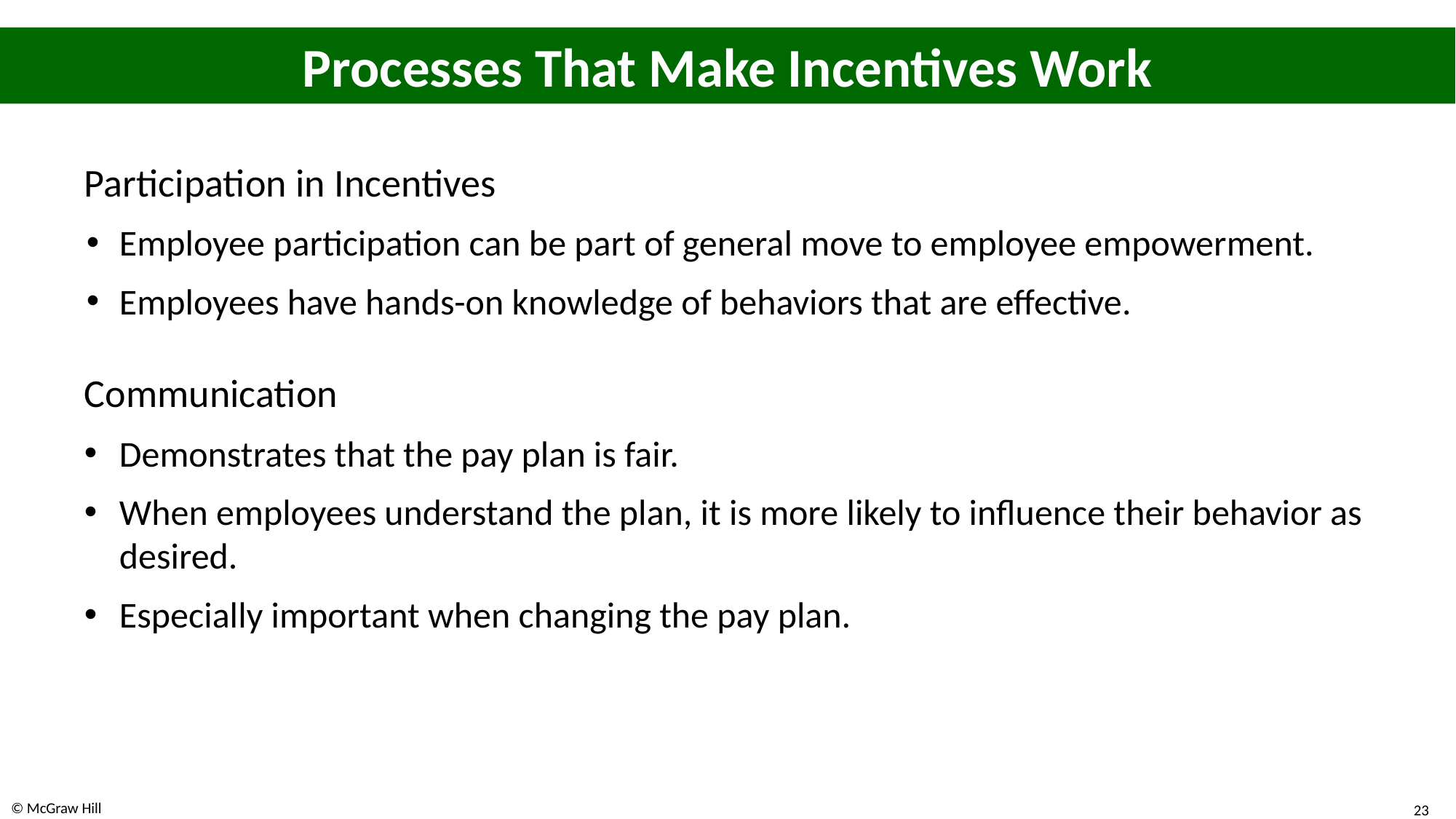

# Processes That Make Incentives Work
Participation in Incentives
Employee participation can be part of general move to employee empowerment.
Employees have hands-on knowledge of behaviors that are effective.
Communication
Demonstrates that the pay plan is fair.
When employees understand the plan, it is more likely to influence their behavior as desired.
Especially important when changing the pay plan.